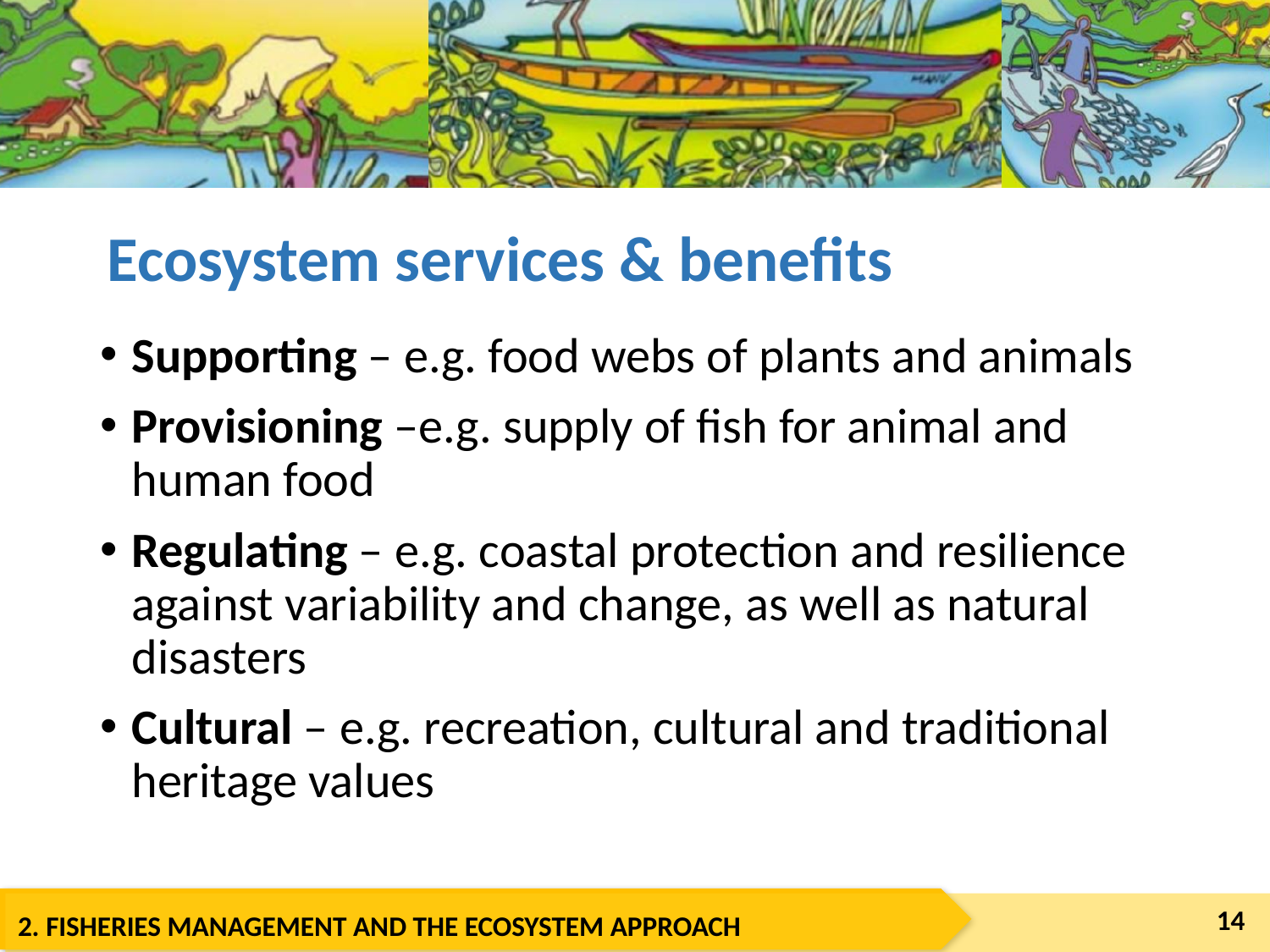

# Ecosystem services & benefits
Supporting – e.g. food webs of plants and animals
Provisioning –e.g. supply of fish for animal and human food
Regulating – e.g. coastal protection and resilience against variability and change, as well as natural disasters
Cultural – e.g. recreation, cultural and traditional heritage values

14